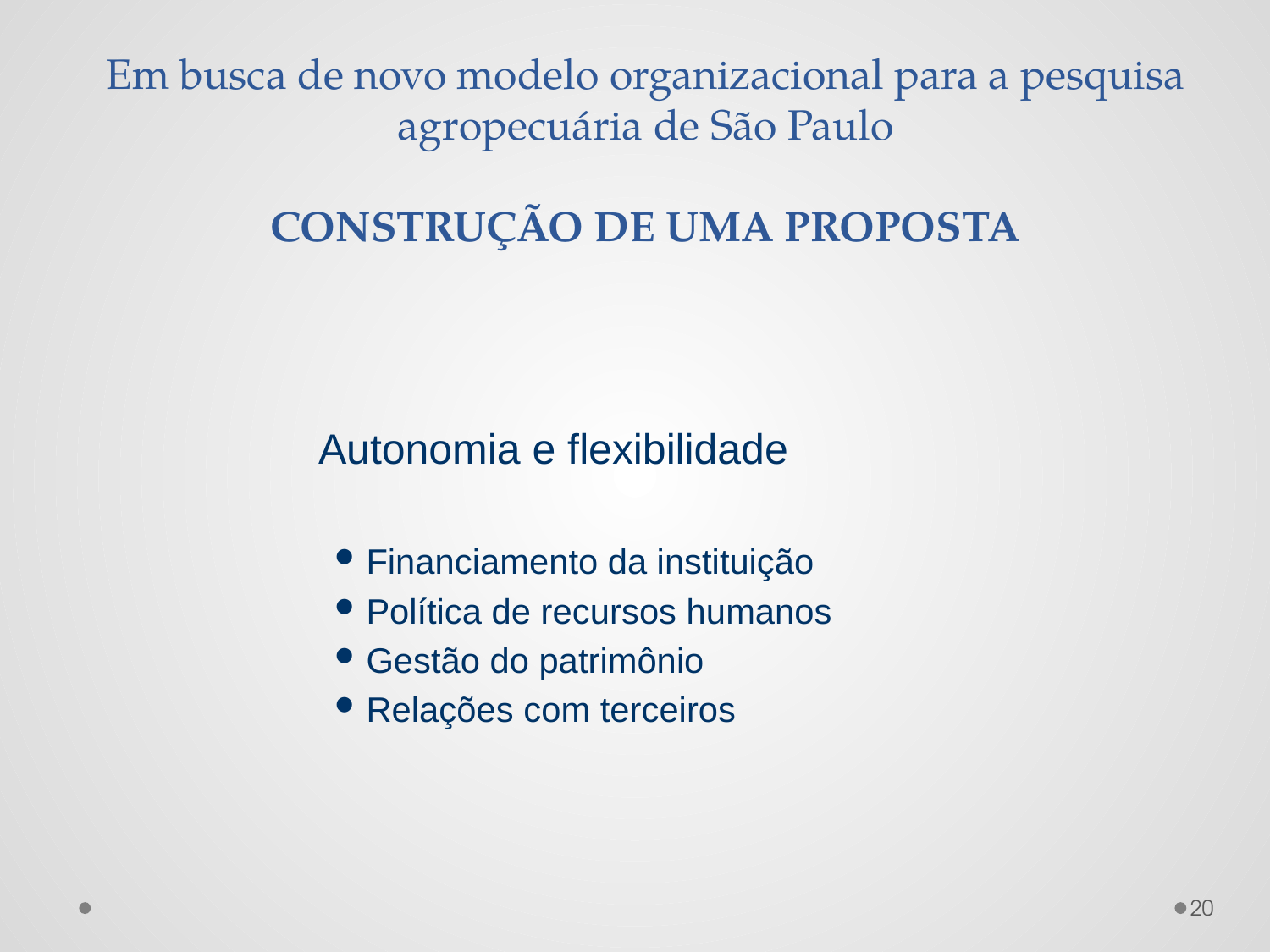

# Em busca de novo modelo organizacional para a pesquisa agropecuária de São Paulo CONSTRUÇÃO DE UMA PROPOSTA
    Autonomia e flexibilidade

Financiamento da instituição
Política de recursos humanos
Gestão do patrimônio
Relações com terceiros
20